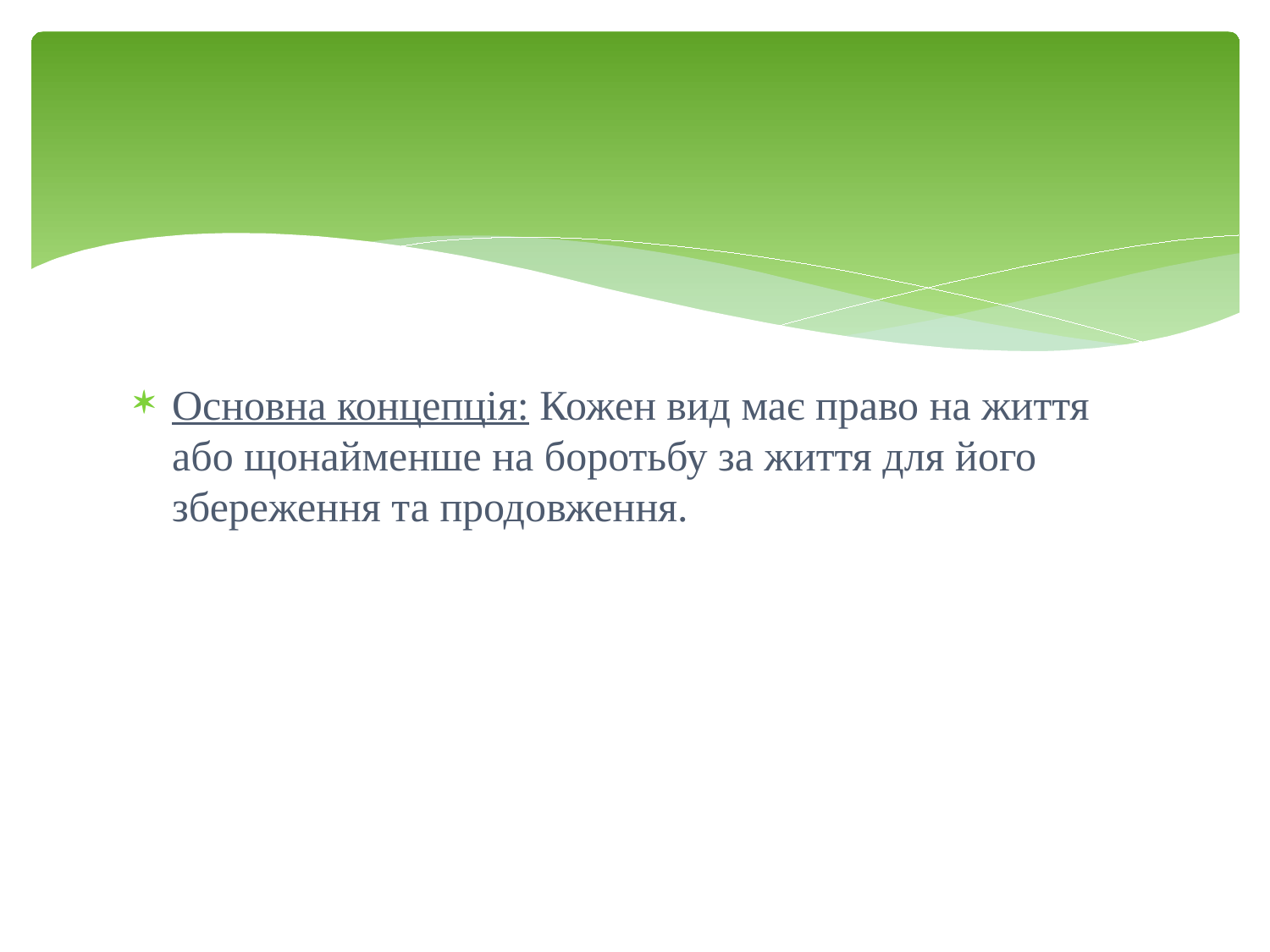

Основна концепція: Кожен вид має право на життя або щонайменше на боротьбу за життя для його збереження та продовження.